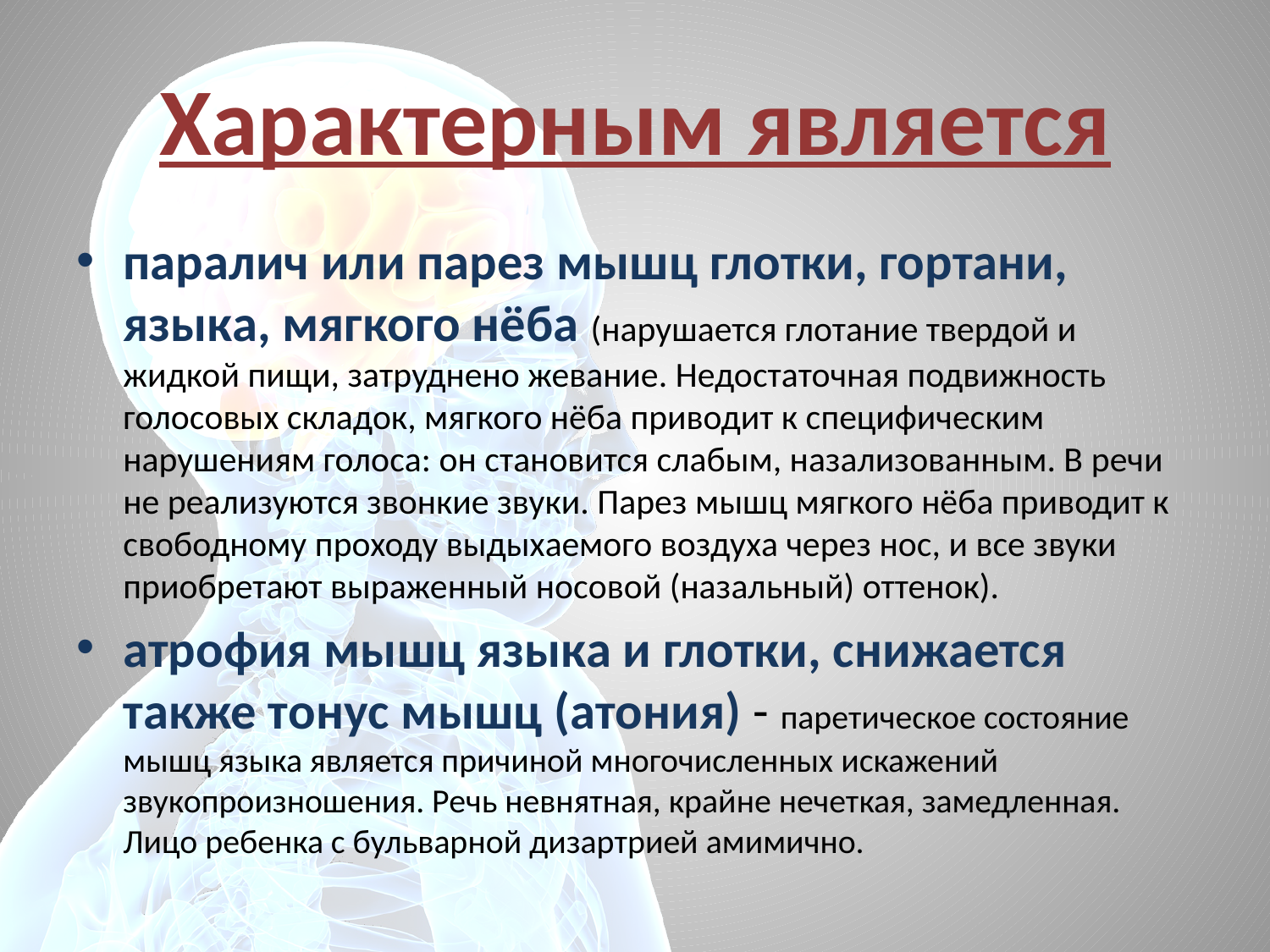

# Характерным является
паралич или парез мышц глотки, гортани, языка, мягкого нёба (нарушается глотание твердой и жидкой пищи, затруднено жевание. Недостаточная подвижность голосовых складок, мягкого нёба приводит к специфическим нарушениям голоса: он становится слабым, назализованным. В речи не реализуются звонкие звуки. Парез мышц мягкого нёба приводит к свободному проходу выдыхаемого воздуха через нос, и все звуки приобретают выраженный носовой (назальный) оттенок).
атрофия мышц языка и глотки, снижается также тонус мышц (атония) - паретическое состояние мышц языка является причиной многочисленных искажений звукопроизношения. Речь невнятная, крайне нечеткая, замедленная. Лицо ребенка с бульварной дизартрией амимично.